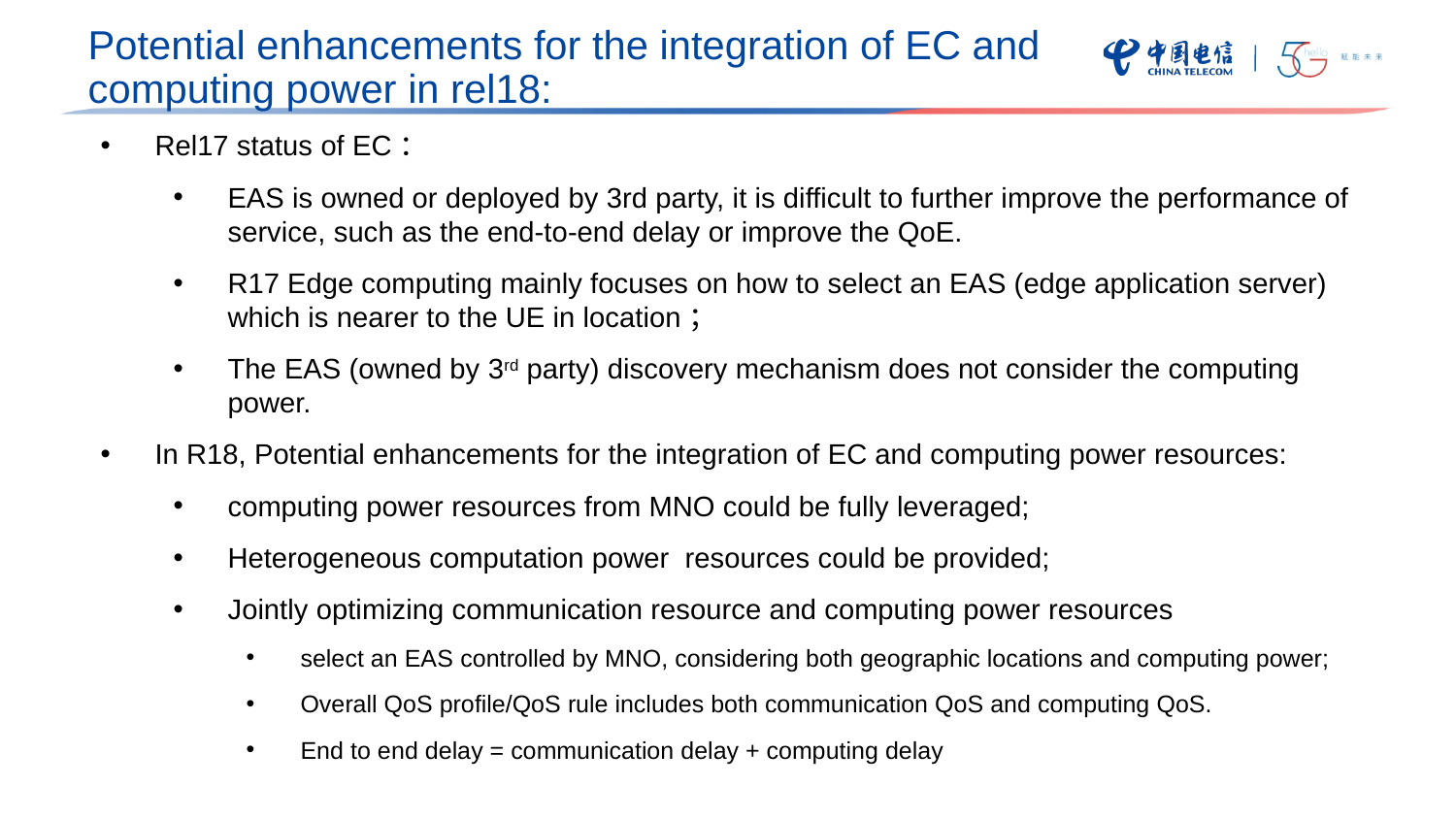

Potential enhancements for the integration of EC and computing power in rel18:
Rel17 status of EC：
EAS is owned or deployed by 3rd party, it is difficult to further improve the performance of service, such as the end-to-end delay or improve the QoE.
R17 Edge computing mainly focuses on how to select an EAS (edge application server) which is nearer to the UE in location；
The EAS (owned by 3rd party) discovery mechanism does not consider the computing power.
In R18, Potential enhancements for the integration of EC and computing power resources:
computing power resources from MNO could be fully leveraged;
Heterogeneous computation power  resources could be provided;
Jointly optimizing communication resource and computing power resources
select an EAS controlled by MNO, considering both geographic locations and computing power;
Overall QoS profile/QoS rule includes both communication QoS and computing QoS.
End to end delay = communication delay + computing delay